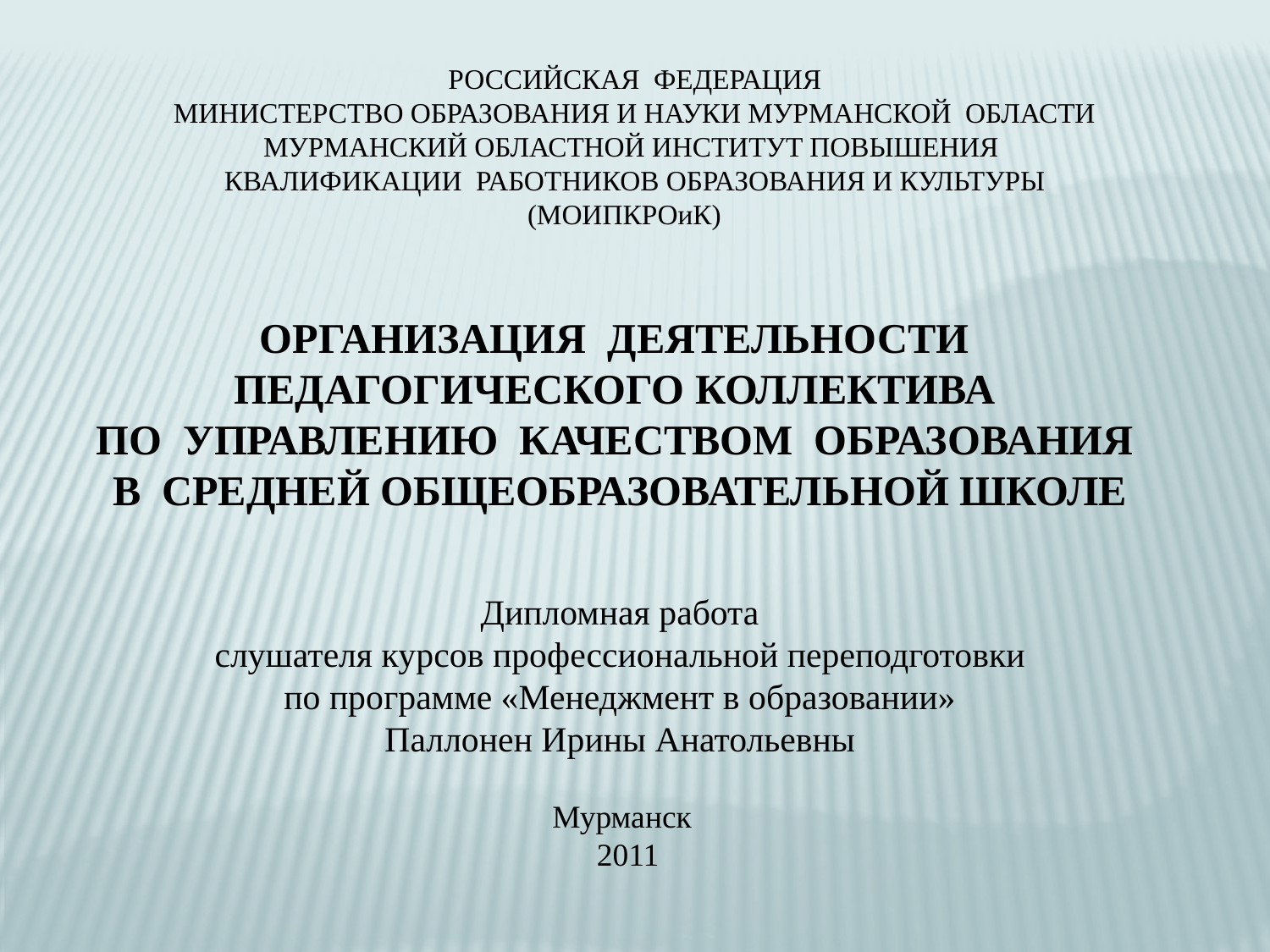

РОССИЙСКАЯ  ФЕДЕРАЦИЯ
МИНИСТЕРСТВО ОБРАЗОВАНИЯ И НАУКИ МУРМАНСКОЙ  ОБЛАСТИ
МУРМАНСКИЙ ОБЛАСТНОЙ ИНСТИТУТ ПОВЫШЕНИЯ
КВАЛИФИКАЦИИ  РАБОТНИКОВ ОБРАЗОВАНИЯ И КУЛЬТУРЫ
(МОИПКРОиК)

ОРГАНИЗАЦИЯ  ДЕЯТЕЛЬНОСТИ  ПЕДАГОГИЧЕСКОГО КОЛЛЕКТИВА
ПО  УПРАВЛЕНИЮ  КАЧЕСТВОМ  ОБРАЗОВАНИЯ  В  СРЕДНЕЙ ОБЩЕОБРАЗОВАТЕЛЬНОЙ ШКОЛЕ

Дипломная работа
слушателя курсов профессиональной переподготовки
по программе «Менеджмент в образовании»
Паллонен Ирины Анатольевны
                         Мурманск
                              2011